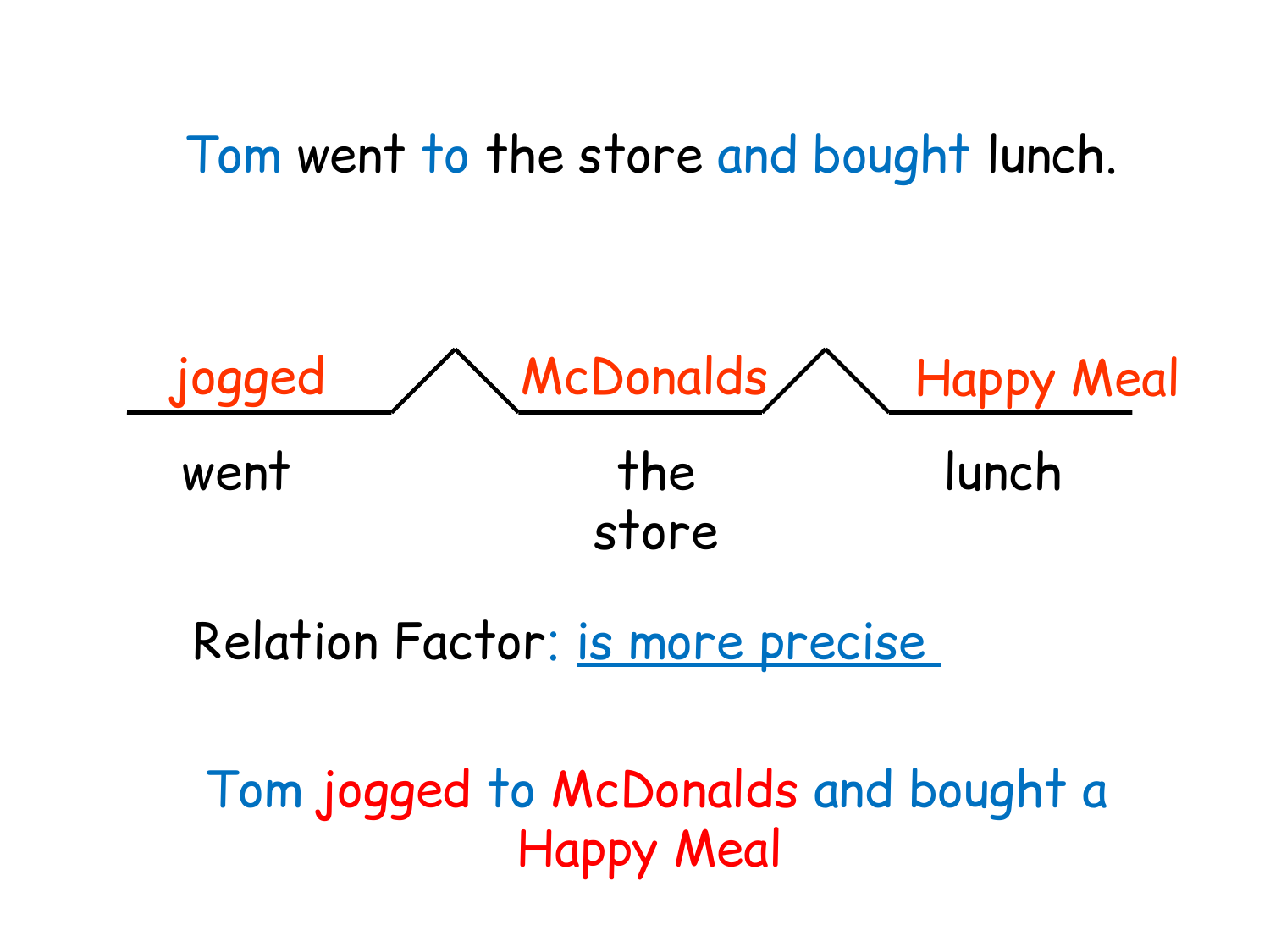

Tom went to the store and bought lunch.
jogged
McDonalds
Happy Meal

went
the store
lunch
Relation Factor: is more precise than…
Tom jogged to McDonalds and bought a Happy Meal.